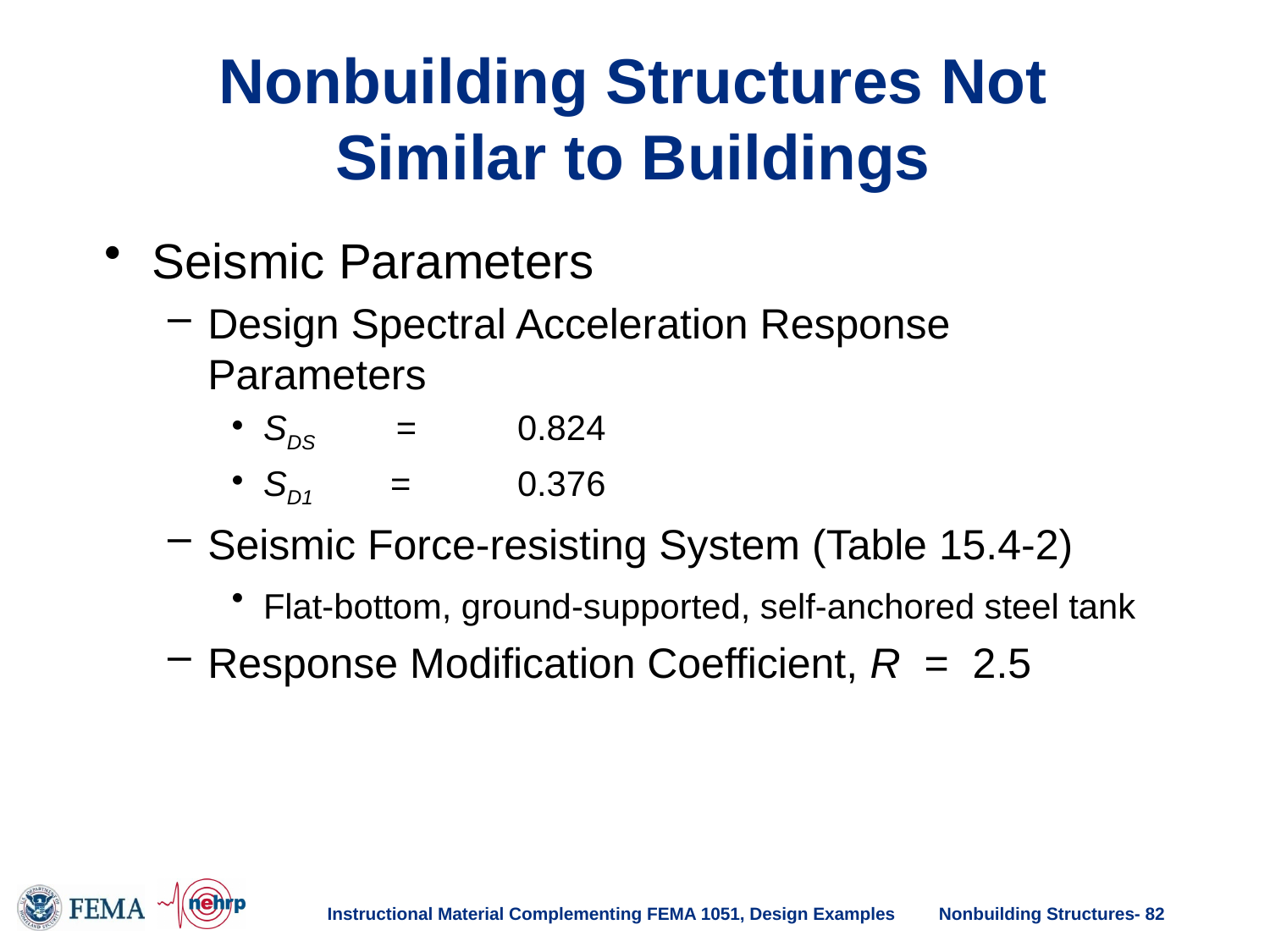

# Nonbuilding Structures Not Similar to Buildings
Seismic Parameters
Design Spectral Acceleration Response Parameters
SDS  	 =	0.824
SD1	=	0.376
Seismic Force-resisting System (Table 15.4-2)
Flat-bottom, ground-supported, self-anchored steel tank
Response Modification Coefficient, R  =  2.5
Instructional Material Complementing FEMA 1051, Design Examples
Nonbuilding Structures- 82